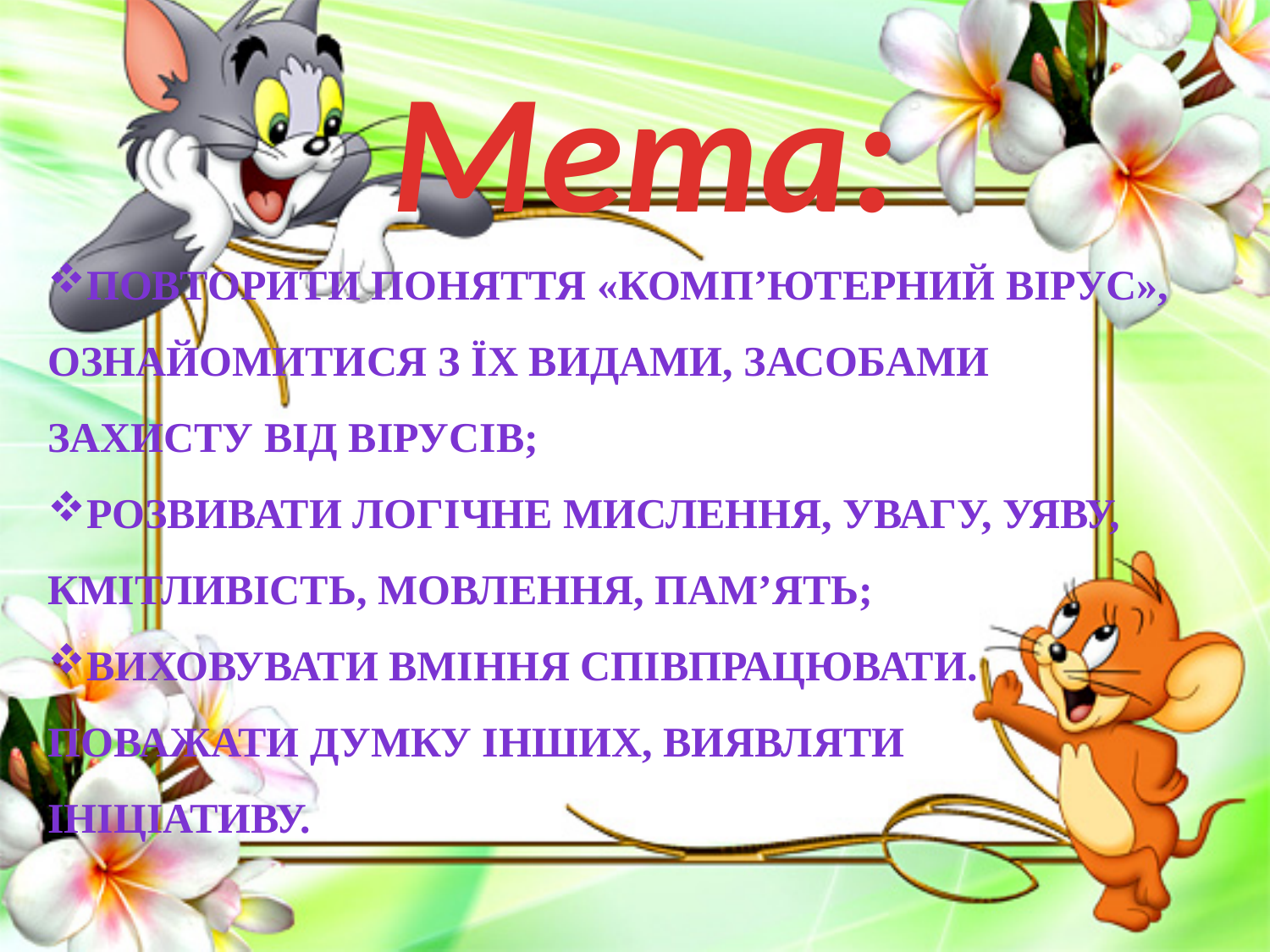

Мета:
#

повторити поняття «комп’ютерний вірус», ознайомитися з їх видами, засобами захисту від вірусів;
Розвивати логічне мислення, увагу, уяву, кмітливість, мовлення, пам’ять;
виховувати вміння співпрацювати. Поважати думку інших, виявляти ініціативу.